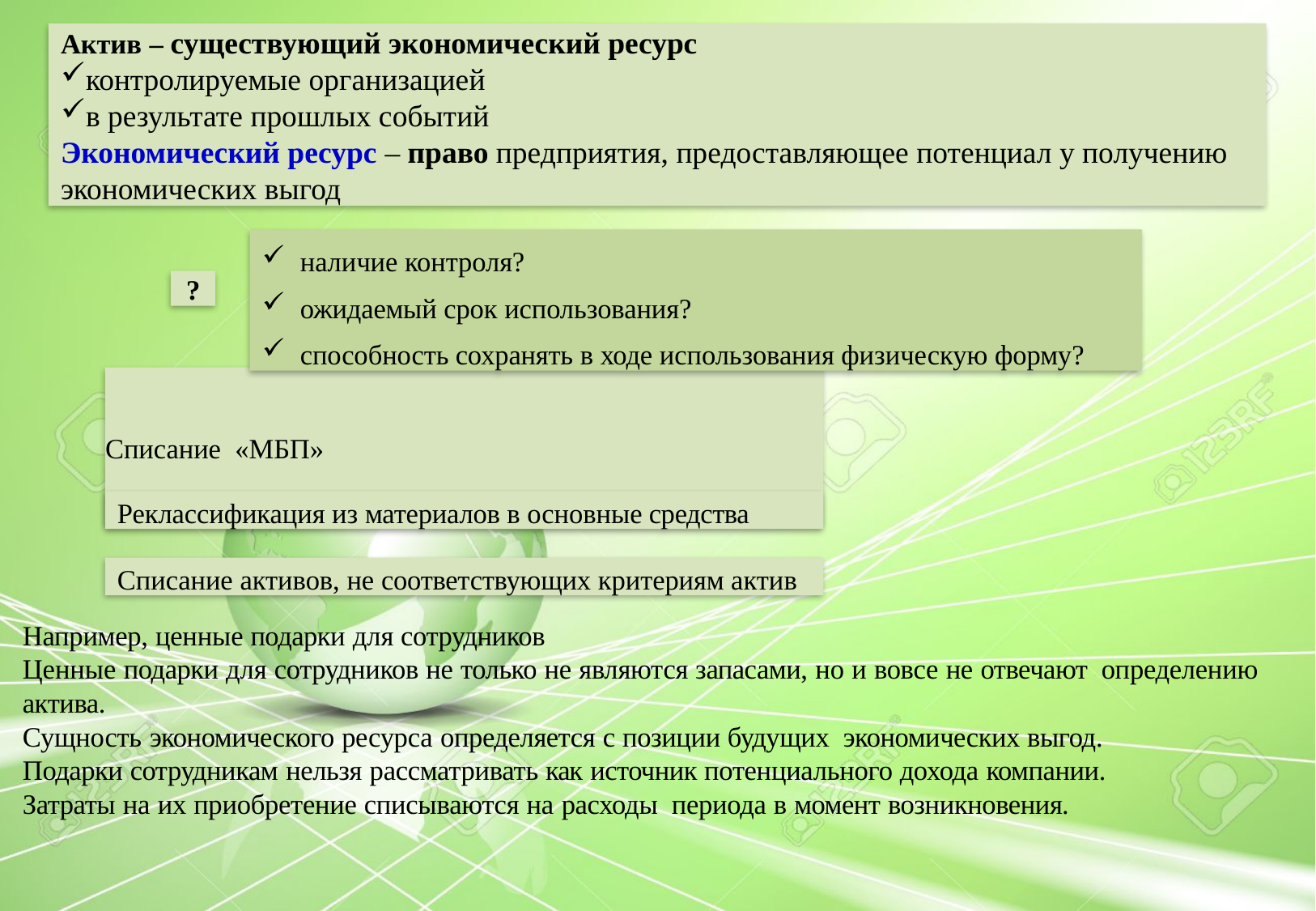

Актив – существующий экономический ресурс
контролируемые организацией
в результате прошлых событий
Экономический ресурс – право предприятия, предоставляющее потенциал у получению экономических выгод
наличие контроля?
ожидаемый срок использования?
способность сохранять в ходе использования физическую форму?
?
# Списание  «МБП»
Реклассификация из материалов в основные средства
Списание активов, не соответствующих критериям актив
Например, ценные подарки для сотрудников
Ценные подарки для сотрудников не только не являются запасами, но и вовсе не отвечают  определению актива.
Сущность экономического ресурса определяется с позиции будущих  экономических выгод.
Подарки сотрудникам нельзя рассматривать как источник потенциального дохода компании.
Затраты на их приобретение списываются на расходы  периода в момент возникновения.